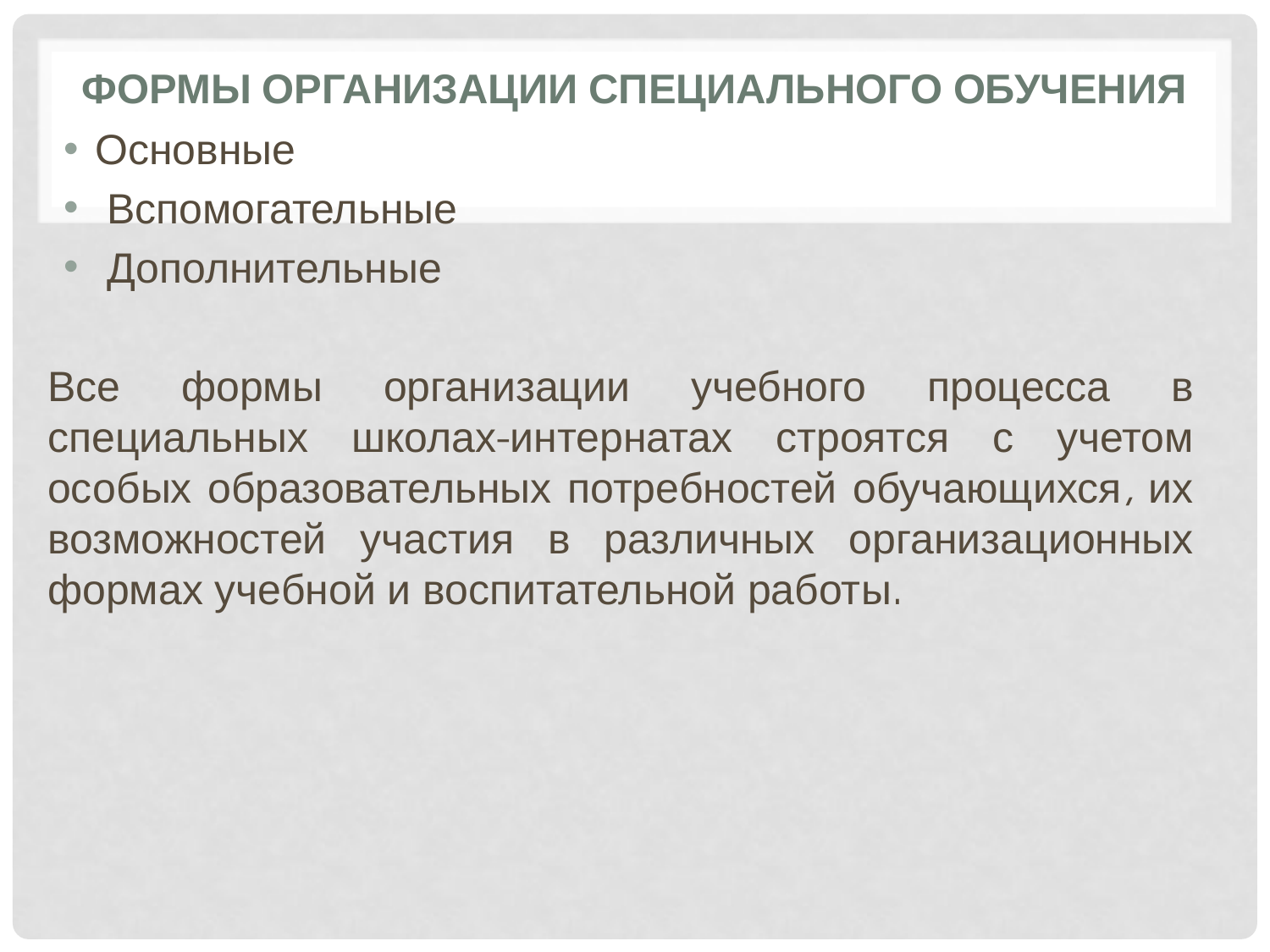

# Формы организации специального обучения
Основные
 Вспомогательные
 Дополнительные

Все формы организации учебного процесса в специальных школах-интернатах строятся с учетом особых образовательных потребностей обучающихся, их возможностей участия в различных организационных формах учебной и воспитательной работы.